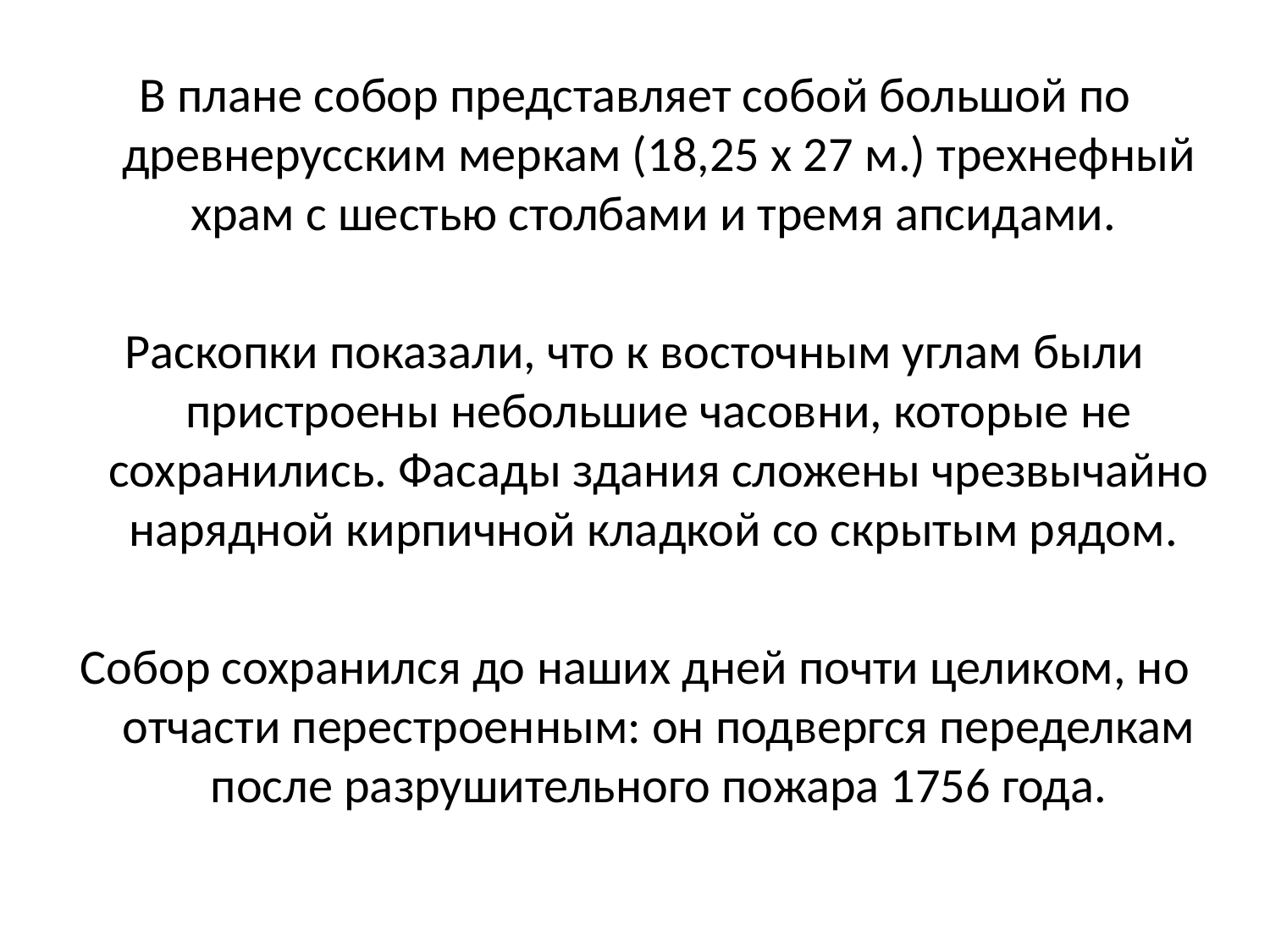

#
В плане собор представляет собой большой по древнерусским меркам (18,25 х 27 м.) трехнефный храм с шестью столбами и тремя апсидами.

Раскопки показали, что к восточным углам были пристроены небольшие часовни, которые не сохранились. Фасады здания сложены чрезвычайно нарядной кирпичной кладкой со скрытым рядом.

Собор сохранился до наших дней почти целиком, но отчасти перестроенным: он подвергся переделкам после разрушительного пожара 1756 года.